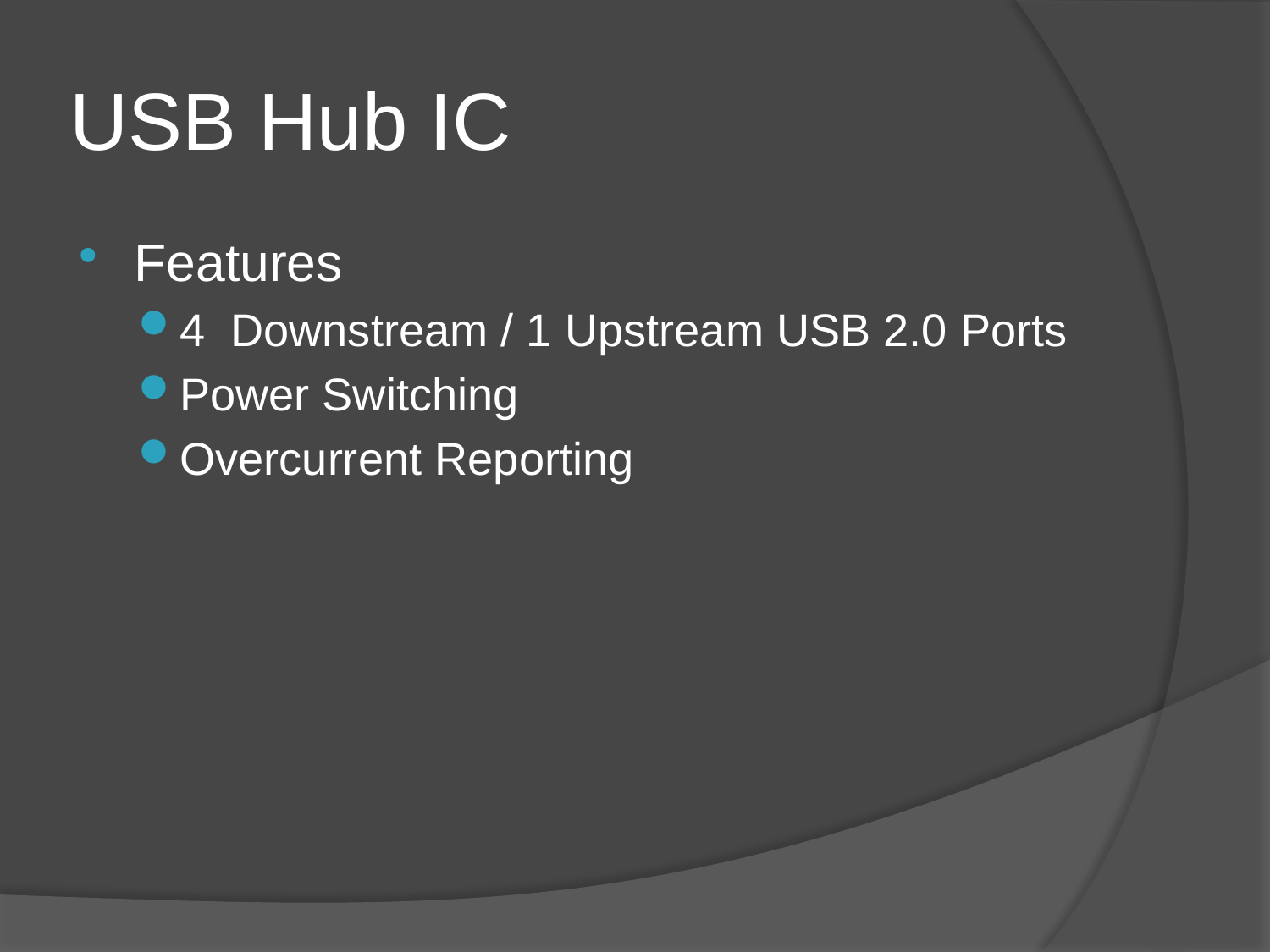

# USB Hub IC
Features
4  Downstream / 1 Upstream USB 2.0 Ports
Power Switching
Overcurrent Reporting